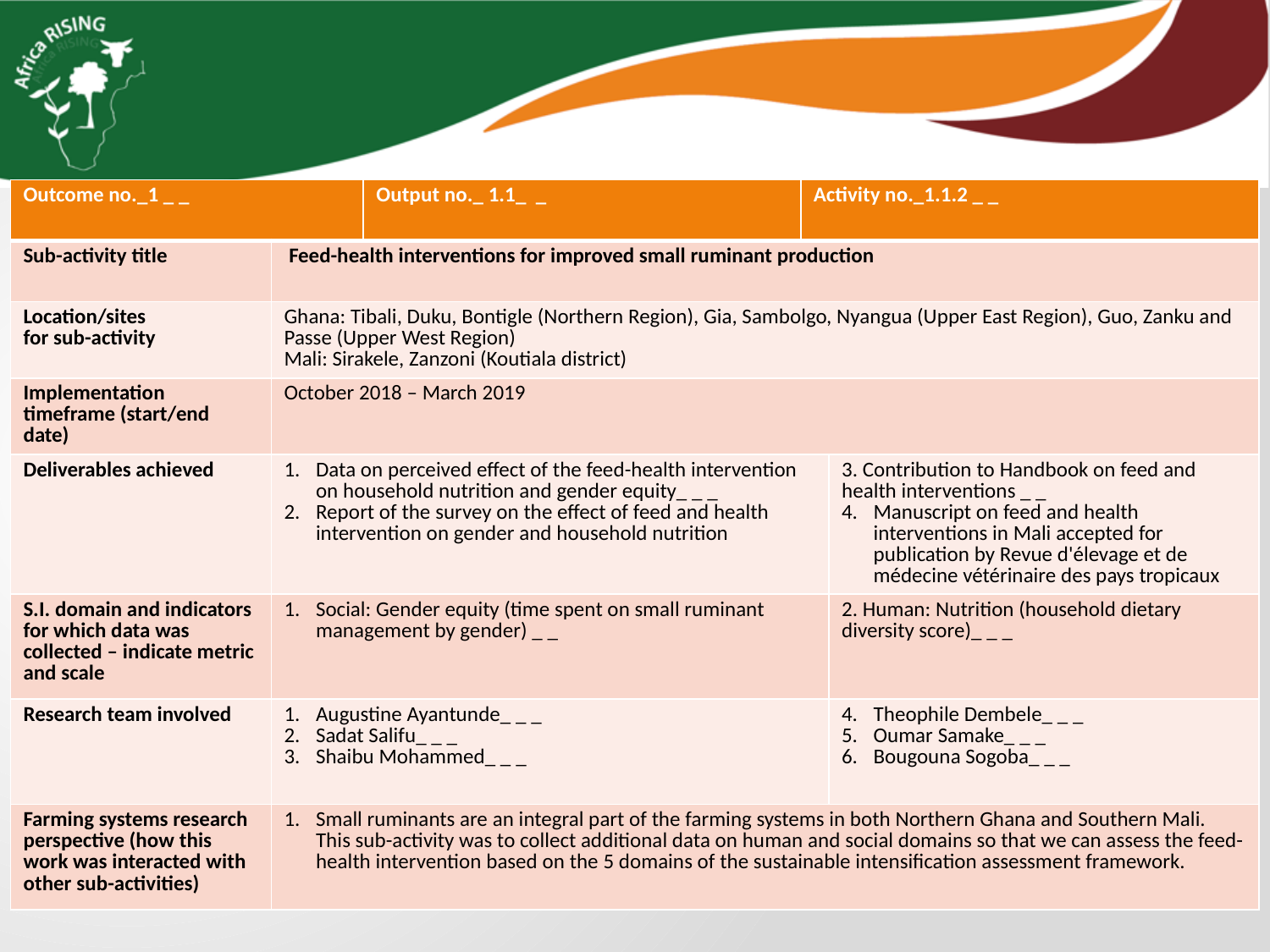

| Outcome no.\_1 \_ \_ |  | Output no.\_ 1.1\_ \_ | Activity no.\_1.1.2 \_ \_ |  |
| --- | --- | --- | --- | --- |
| Sub-activity title | Feed-health interventions for improved small ruminant production |  |  |  |
| Location/sites for sub-activity | Ghana: Tibali, Duku, Bontigle (Northern Region), Gia, Sambolgo, Nyangua (Upper East Region), Guo, Zanku and Passe (Upper West Region) Mali: Sirakele, Zanzoni (Koutiala district) |  |  |  |
| Implementation timeframe (start/end date) | October 2018 – March 2019 |  |  |  |
| Deliverables achieved | Data on perceived effect of the feed-health intervention on household nutrition and gender equity\_ \_ \_ Report of the survey on the effect of feed and health intervention on gender and household nutrition |  |  | 3. Contribution to Handbook on feed and health interventions \_ \_ Manuscript on feed and health interventions in Mali accepted for publication by Revue d'élevage et de médecine vétérinaire des pays tropicaux |
| S.I. domain and indicators for which data was collected – indicate metric and scale | Social: Gender equity (time spent on small ruminant management by gender) \_ \_ |  |  | 2. Human: Nutrition (household dietary diversity score)\_ \_ \_ |
| Research team involved | Augustine Ayantunde\_ \_ \_ Sadat Salifu\_ \_ \_ Shaibu Mohammed\_ \_ \_ |  |  | Theophile Dembele\_ \_ \_ Oumar Samake\_ \_ \_ Bougouna Sogoba\_ \_ \_ |
| Farming systems research perspective (how this work was interacted with other sub-activities) | Small ruminants are an integral part of the farming systems in both Northern Ghana and Southern Mali. This sub-activity was to collect additional data on human and social domains so that we can assess the feed-health intervention based on the 5 domains of the sustainable intensification assessment framework. |  |  |  |